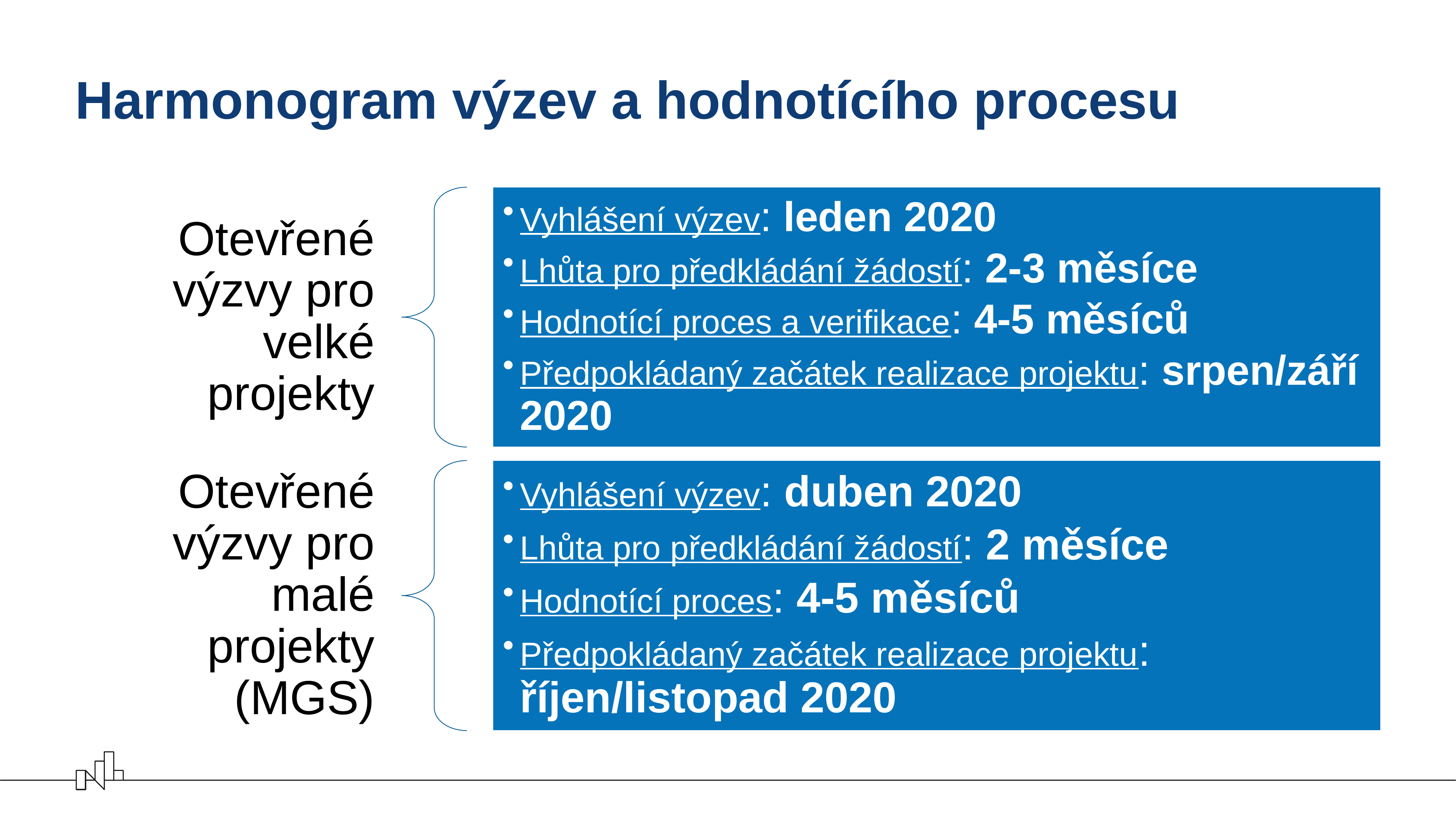

# Harmonogram výzev a hodnotícího procesu
Otevřené výzvy pro velké projekty
Vyhlášení výzev: leden 2020
Lhůta pro předkládání žádostí: 2-3 měsíce
Hodnotící proces a verifikace: 4-5 měsíců
Předpokládaný začátek realizace projektu: srpen/září 2020
Otevřené výzvy pro malé projekty (MGS)
Vyhlášení výzev: duben 2020
Lhůta pro předkládání žádostí: 2 měsíce
Hodnotící proces: 4-5 měsíců
Předpokládaný začátek realizace projektu: říjen/listopad 2020